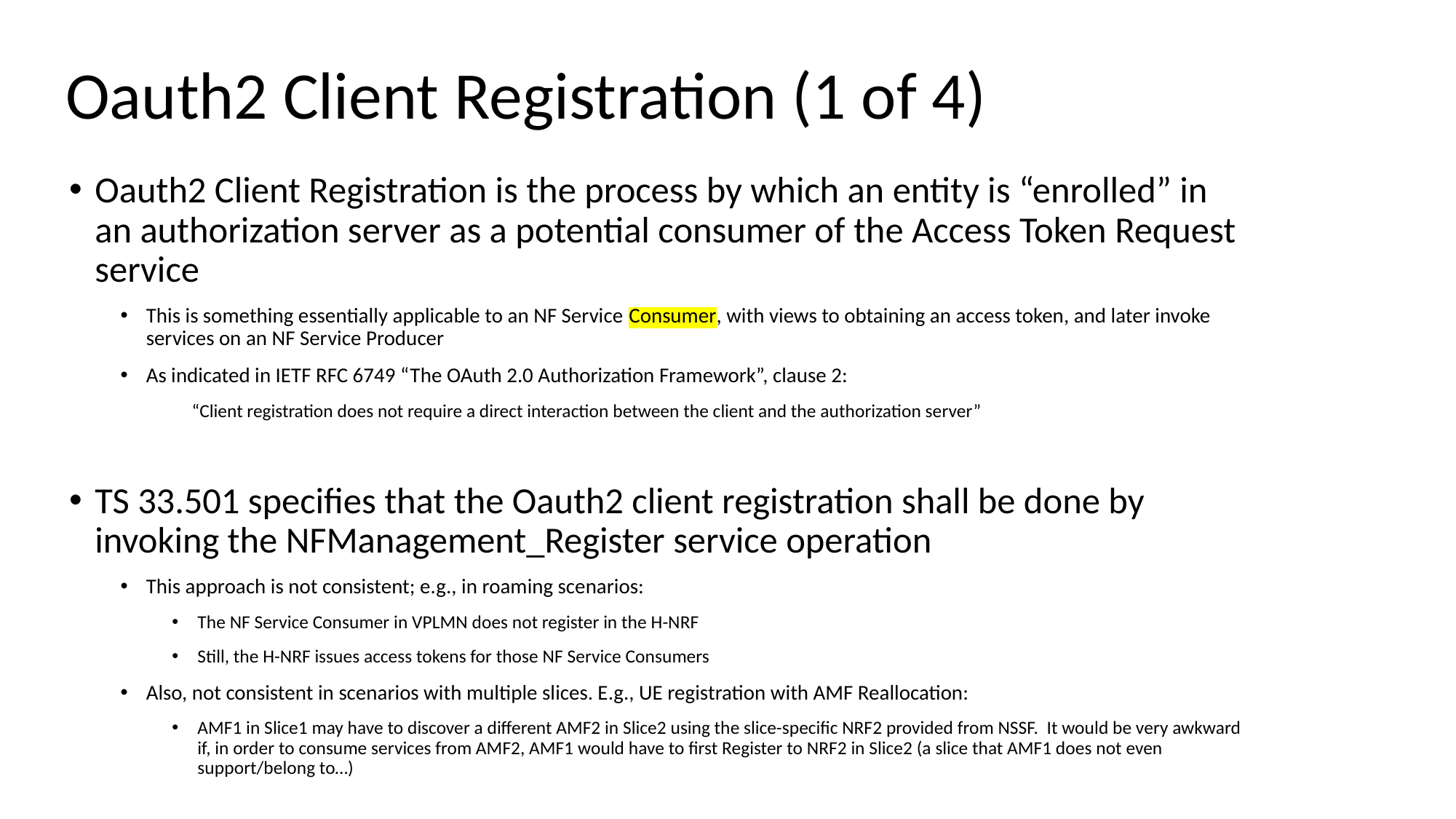

# Oauth2 Client Registration (1 of 4)
Oauth2 Client Registration is the process by which an entity is “enrolled” in an authorization server as a potential consumer of the Access Token Request service
This is something essentially applicable to an NF Service Consumer, with views to obtaining an access token, and later invoke services on an NF Service Producer
As indicated in IETF RFC 6749 “The OAuth 2.0 Authorization Framework”, clause 2:
“Client registration does not require a direct interaction between the client and the authorization server”

TS 33.501 specifies that the Oauth2 client registration shall be done by invoking the NFManagement_Register service operation
This approach is not consistent; e.g., in roaming scenarios:
The NF Service Consumer in VPLMN does not register in the H-NRF
Still, the H-NRF issues access tokens for those NF Service Consumers
Also, not consistent in scenarios with multiple slices. E.g., UE registration with AMF Reallocation:
AMF1 in Slice1 may have to discover a different AMF2 in Slice2 using the slice-specific NRF2 provided from NSSF.  It would be very awkward if, in order to consume services from AMF2, AMF1 would have to first Register to NRF2 in Slice2 (a slice that AMF1 does not even support/belong to…)